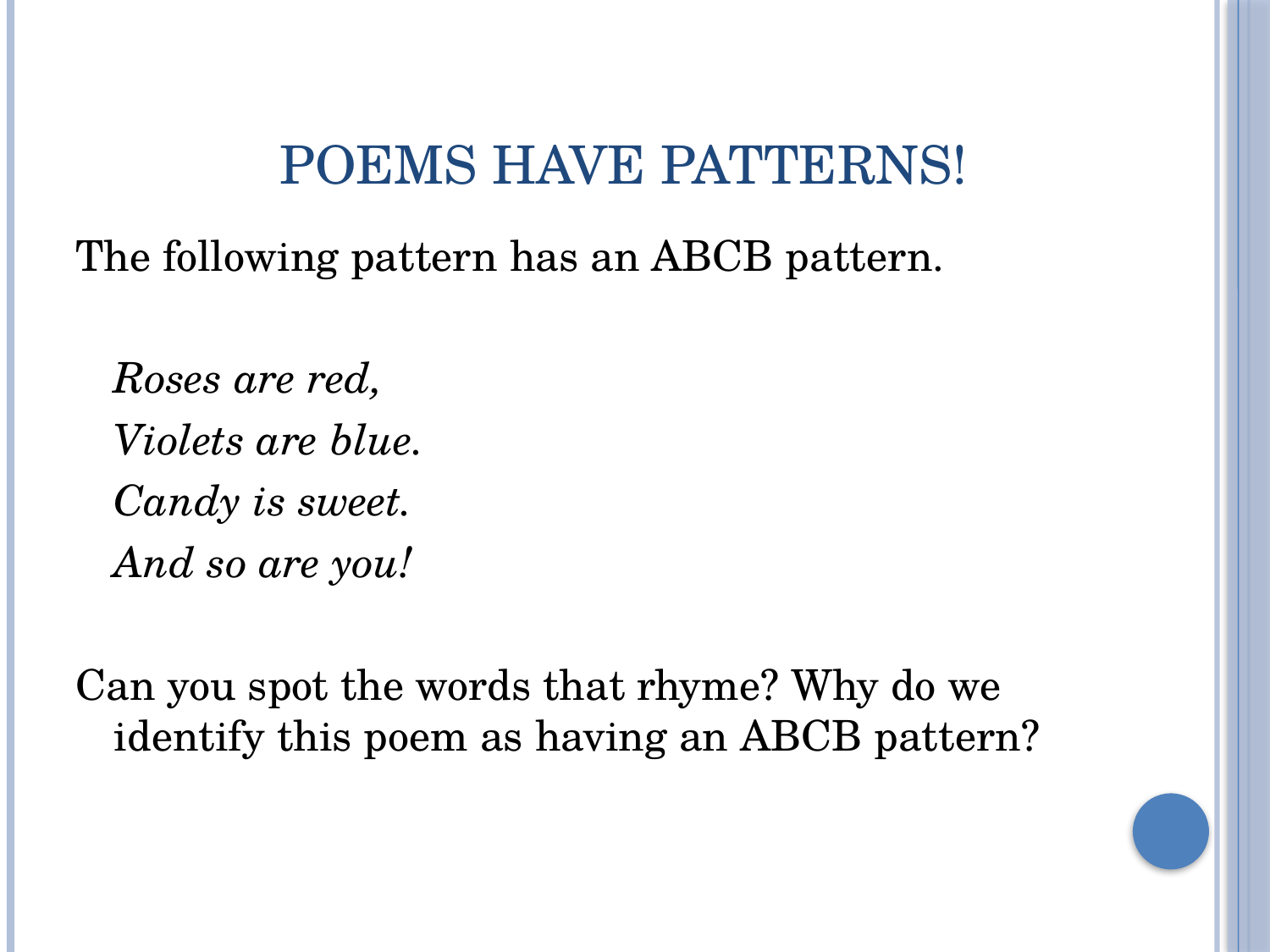

# Poems have patterns!
The following pattern has an ABCB pattern.

	Roses are red,
	Violets are blue.
	Candy is sweet.
	And so are you!

Can you spot the words that rhyme? Why do we identify this poem as having an ABCB pattern?